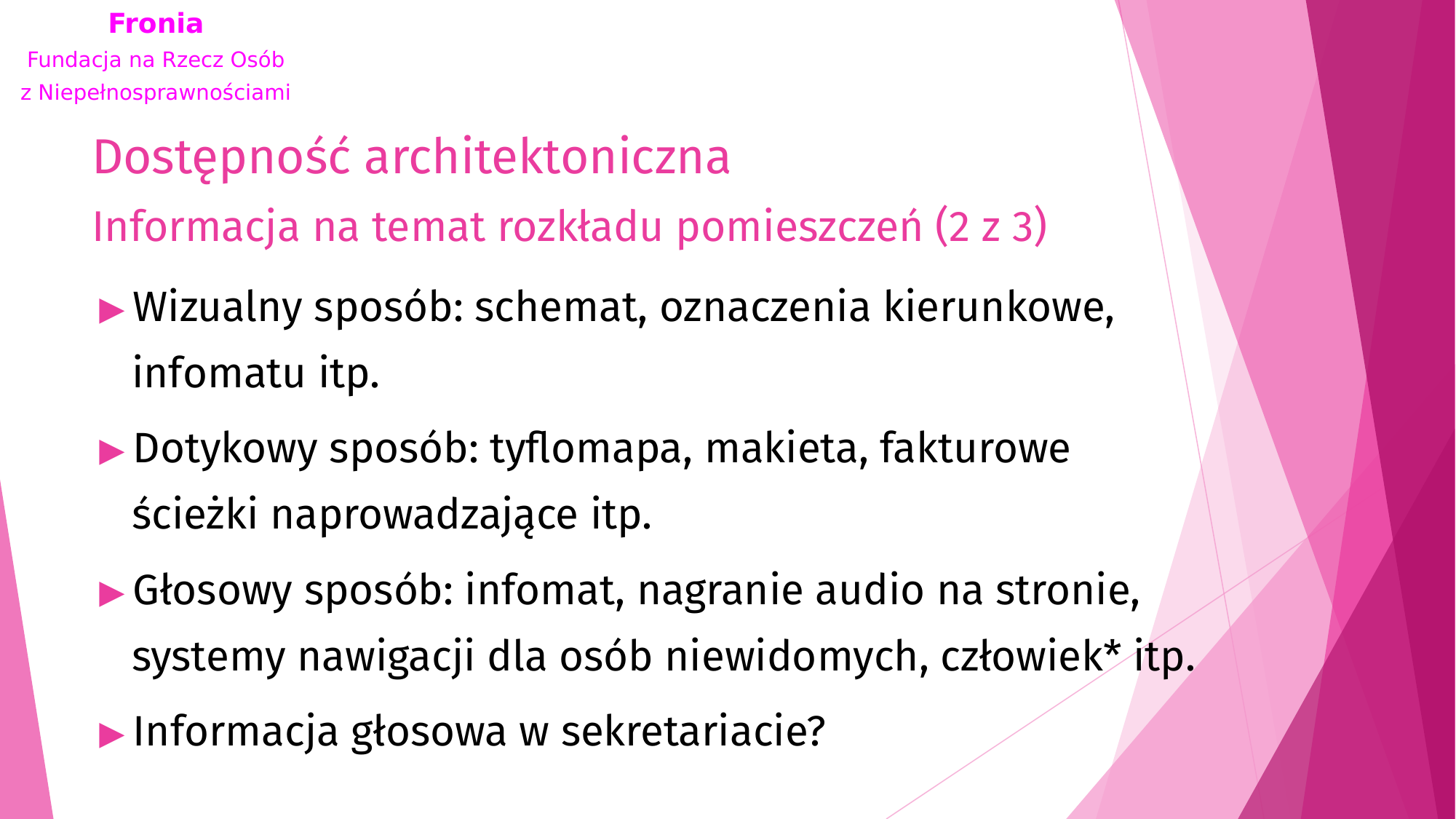

# Dostępność architektoniczna Informacja na temat rozkładu pomieszczeń (2 z 3)
Wizualny sposób: schemat, oznaczenia kierunkowe, infomatu itp.
Dotykowy sposób: tyflomapa, makieta, fakturowe ścieżki naprowadzające itp.
Głosowy sposób: infomat, nagranie audio na stronie, systemy nawigacji dla osób niewidomych, człowiek* itp.
Informacja głosowa w sekretariacie?